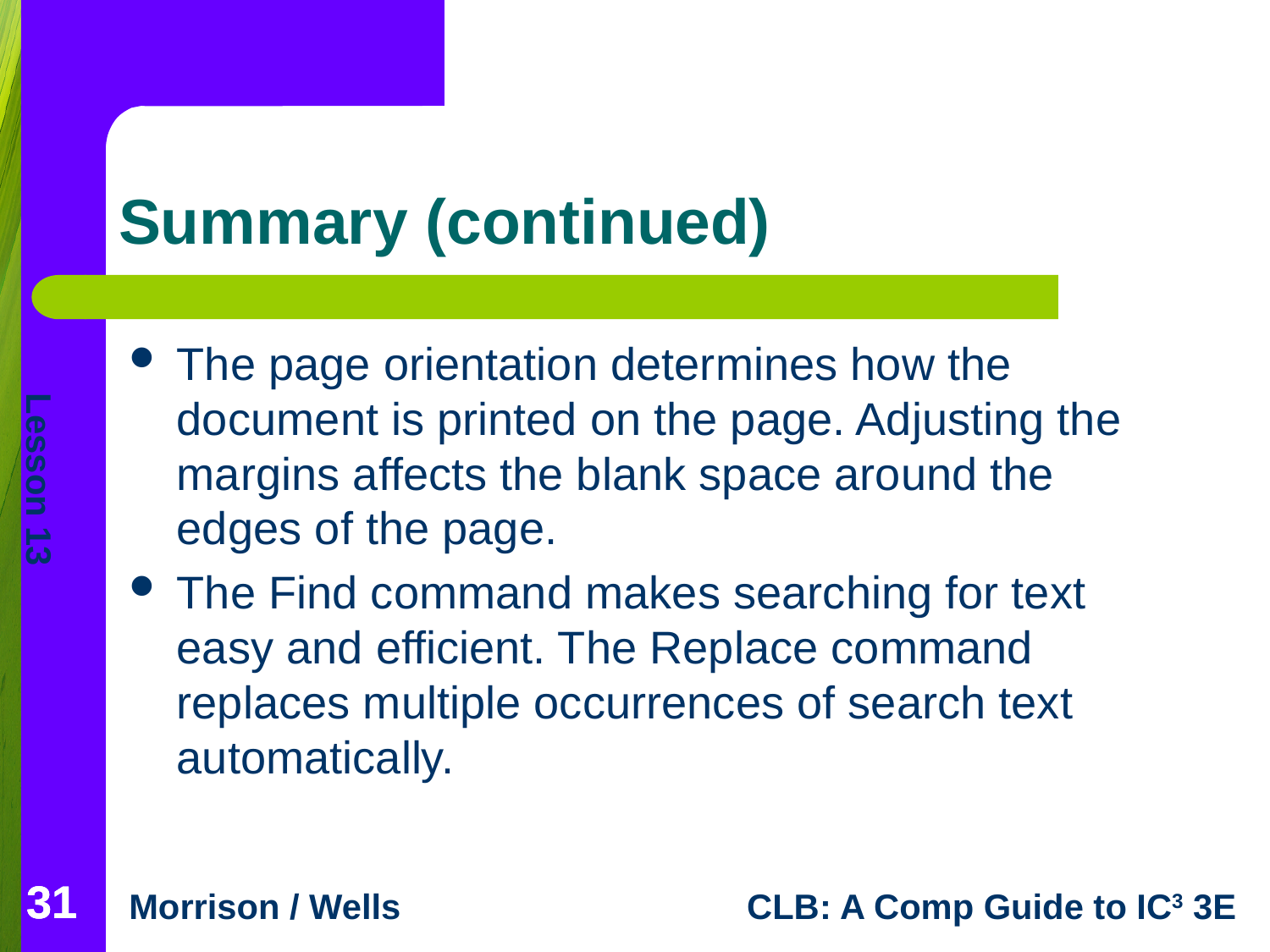

# Summary (continued)
The page orientation determines how the document is printed on the page. Adjusting the margins affects the blank space around the edges of the page.
The Find command makes searching for text easy and efficient. The Replace command replaces multiple occurrences of search text automatically.
31
31
31